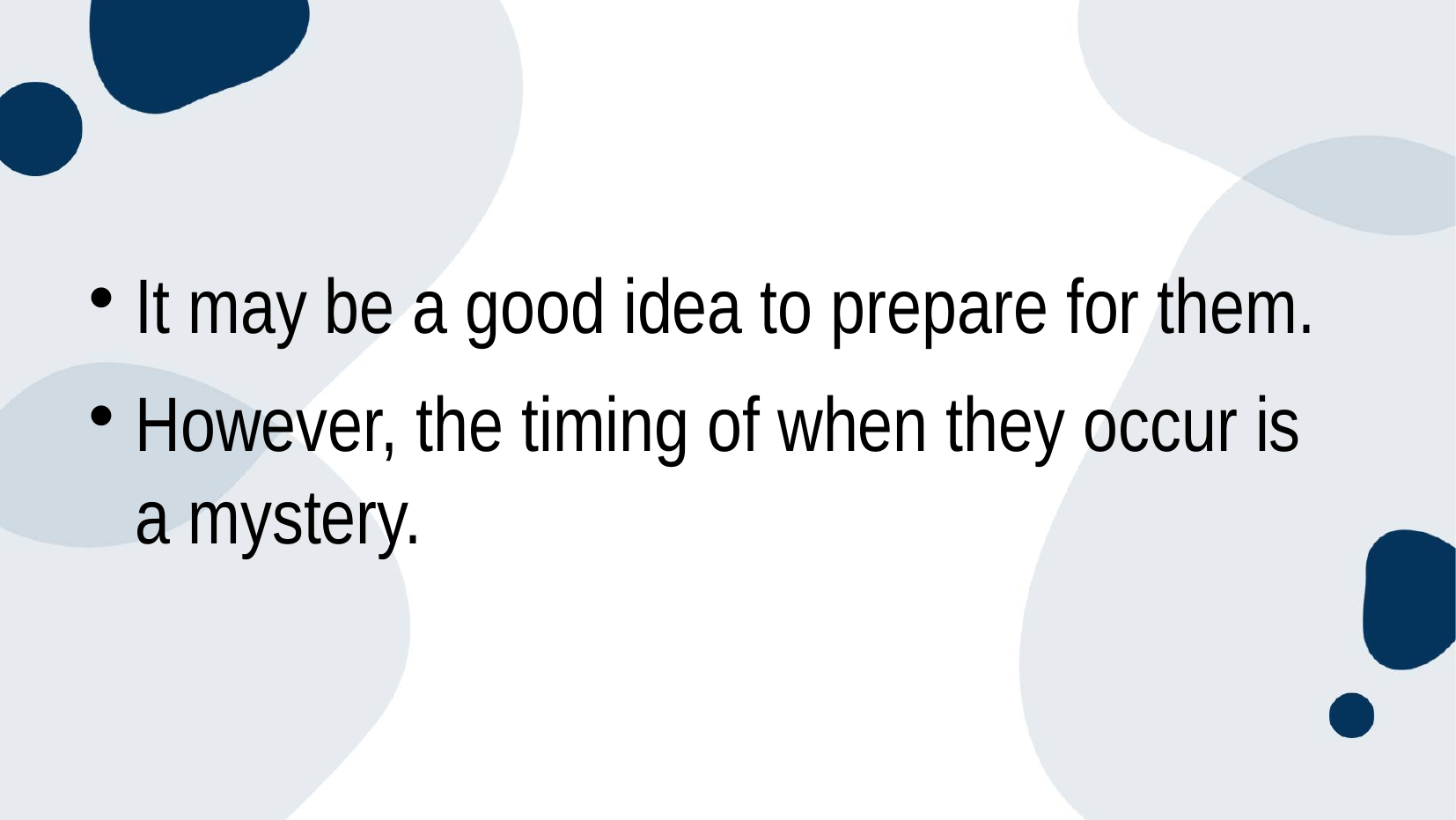

#
It may be a good idea to prepare for them.
However, the timing of when they occur is   a mystery.